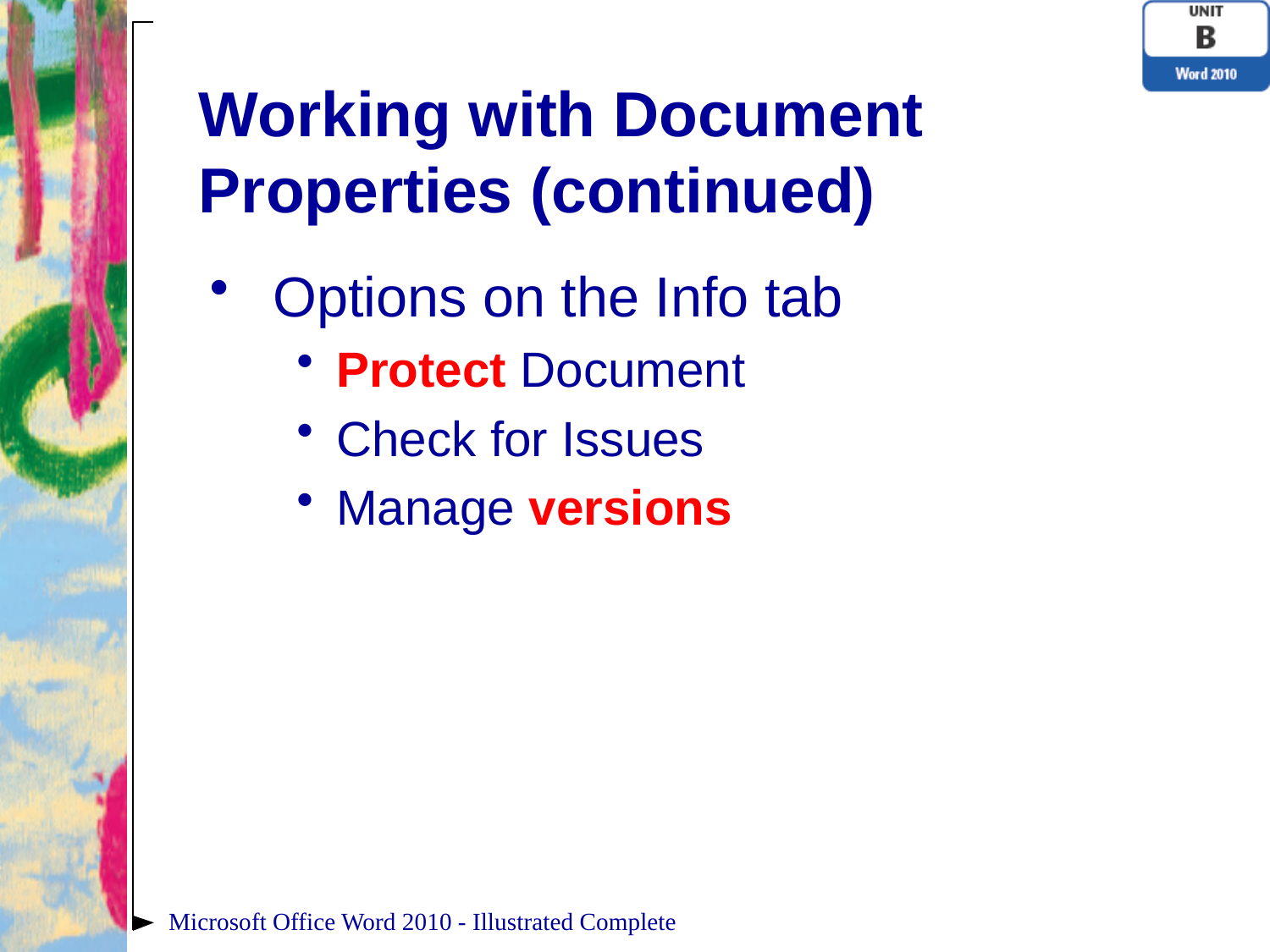

# Working with Document Properties (continued)
Options on the Info tab
Protect Document
Check for Issues
Manage versions
Microsoft Office Word 2010 - Illustrated Complete